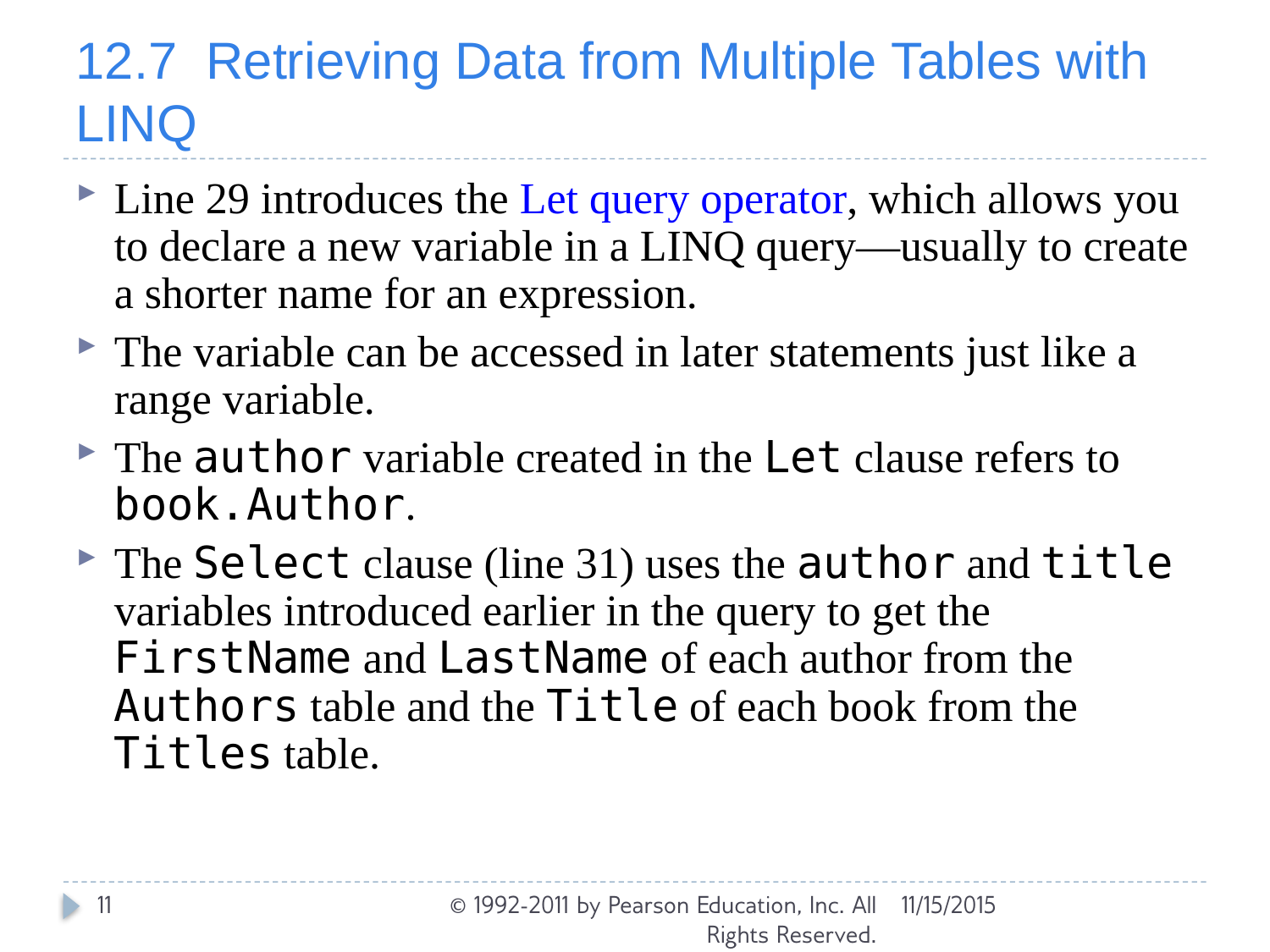

# 12.7  Retrieving Data from Multiple Tables with LINQ
Line 29 introduces the Let query operator, which allows you to declare a new variable in a LINQ query—usually to create a shorter name for an expression.
The variable can be accessed in later statements just like a range variable.
The author variable created in the Let clause refers to book.Author.
The Select clause (line 31) uses the author and title variables introduced earlier in the query to get the FirstName and LastName of each author from the Authors table and the Title of each book from the Titles table.
11
© 1992-2011 by Pearson Education, Inc. All Rights Reserved.
11/15/2015